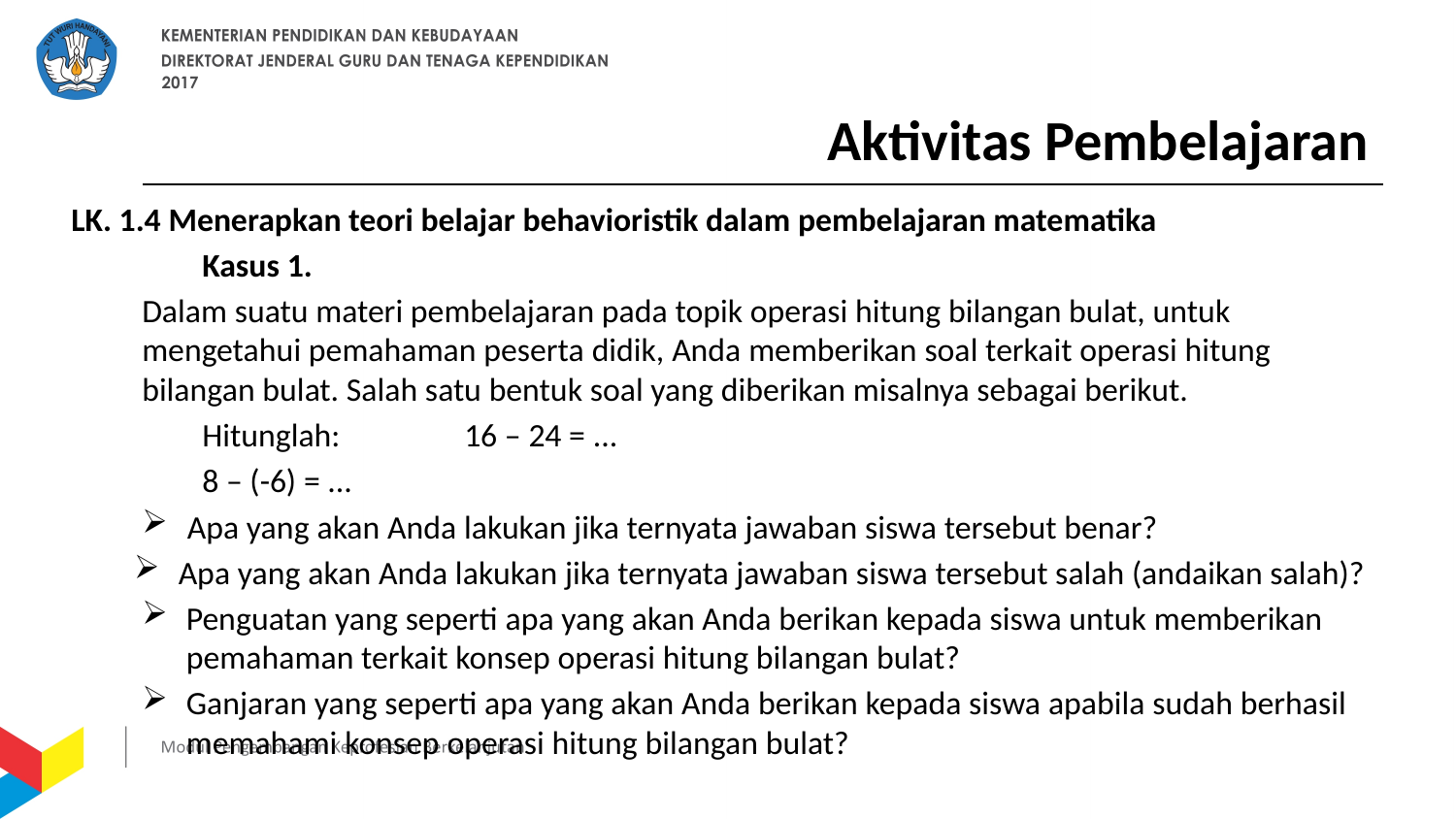

# Aktivitas Pembelajaran
LK. 1.4 Menerapkan teori belajar behavioristik dalam pembelajaran matematika
	Kasus 1.
Dalam suatu materi pembelajaran pada topik operasi hitung bilangan bulat, untuk mengetahui pemahaman peserta didik, Anda memberikan soal terkait operasi hitung bilangan bulat. Salah satu bentuk soal yang diberikan misalnya sebagai berikut.
	Hitunglah:	16 – 24 = ...
	8 – (-6) = ...
Apa yang akan Anda lakukan jika ternyata jawaban siswa tersebut benar?
Apa yang akan Anda lakukan jika ternyata jawaban siswa tersebut salah (andaikan salah)?
Penguatan yang seperti apa yang akan Anda berikan kepada siswa untuk memberikan pemahaman terkait konsep operasi hitung bilangan bulat?
Ganjaran yang seperti apa yang akan Anda berikan kepada siswa apabila sudah berhasil memahami konsep operasi hitung bilangan bulat?